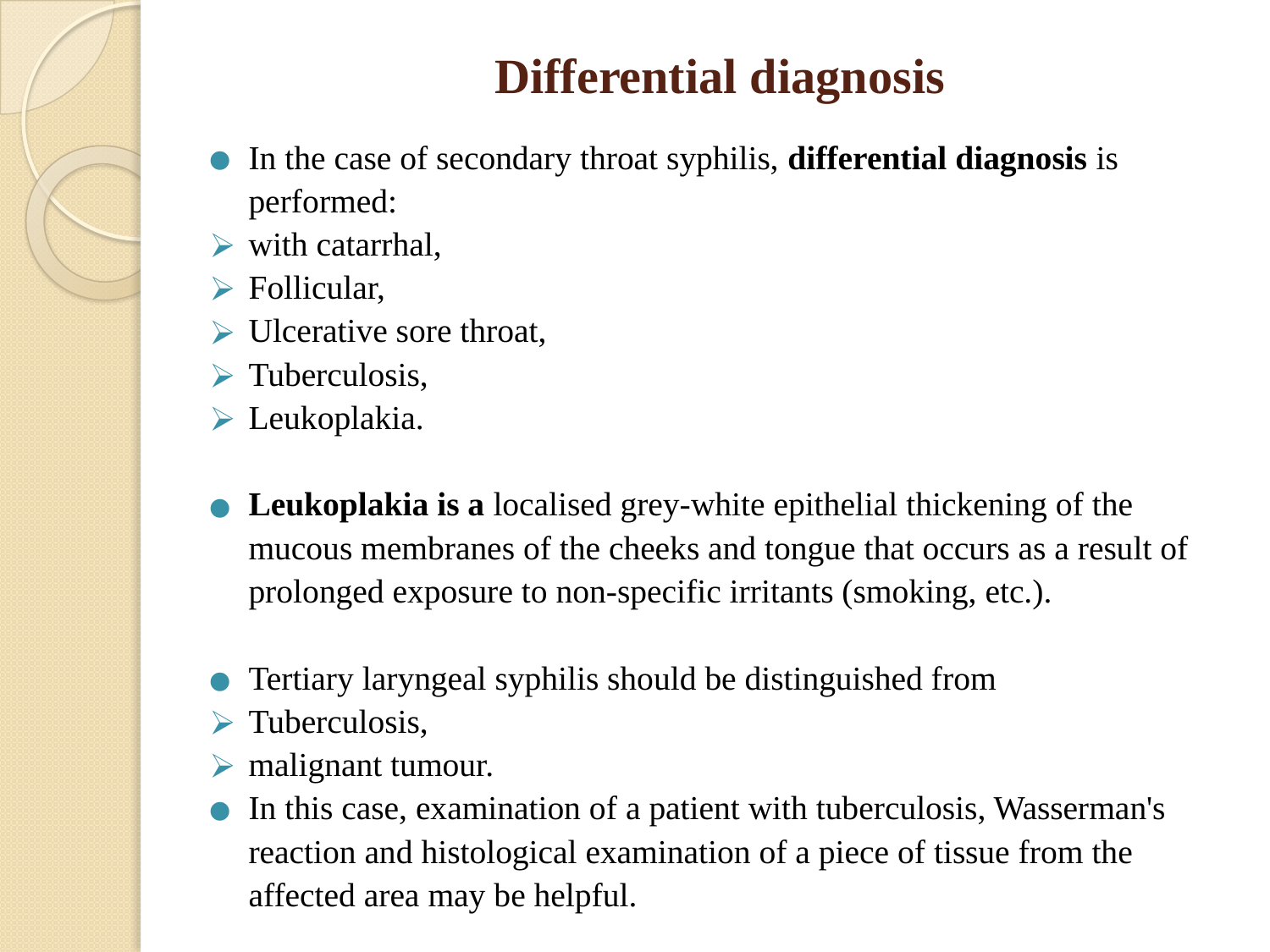

# Differential diagnosis
In the case of secondary throat syphilis, differential diagnosis is performed:
with catarrhal,
Follicular,
Ulcerative sore throat,
Tuberculosis,
Leukoplakia.

Leukoplakia is a localised grey-white epithelial thickening of the mucous membranes of the cheeks and tongue that occurs as a result of prolonged exposure to non-specific irritants (smoking, etc.).

Tertiary laryngeal syphilis should be distinguished from
Tuberculosis,
malignant tumour.
In this case, examination of a patient with tuberculosis, Wasserman's reaction and histological examination of a piece of tissue from the affected area may be helpful.